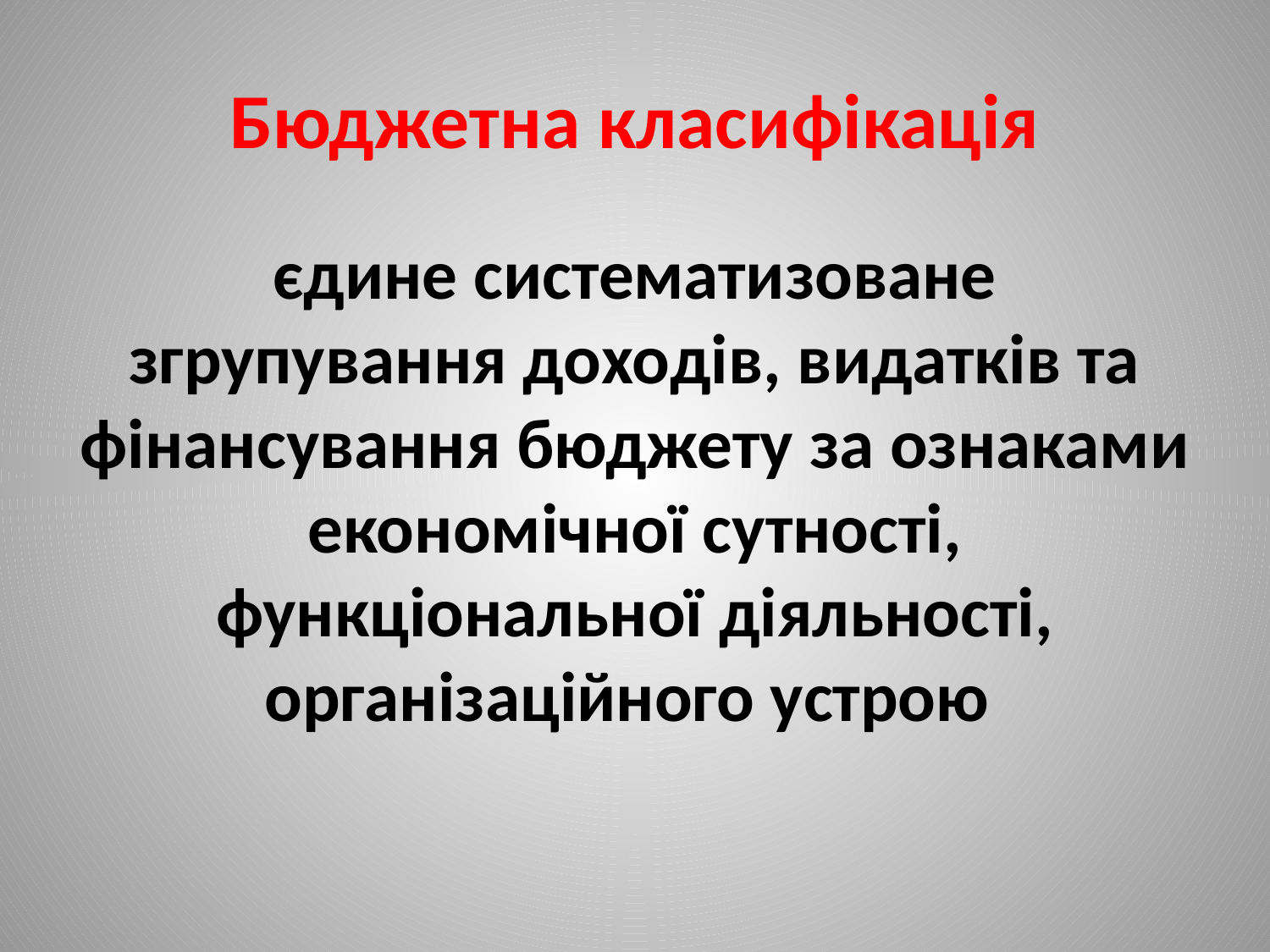

# Бюджетна класифікація
єдине систематизоване згрупування доходів, видатків та фінансування бюджету за ознаками економічної сутності, функціональної діяльності, організаційного устрою